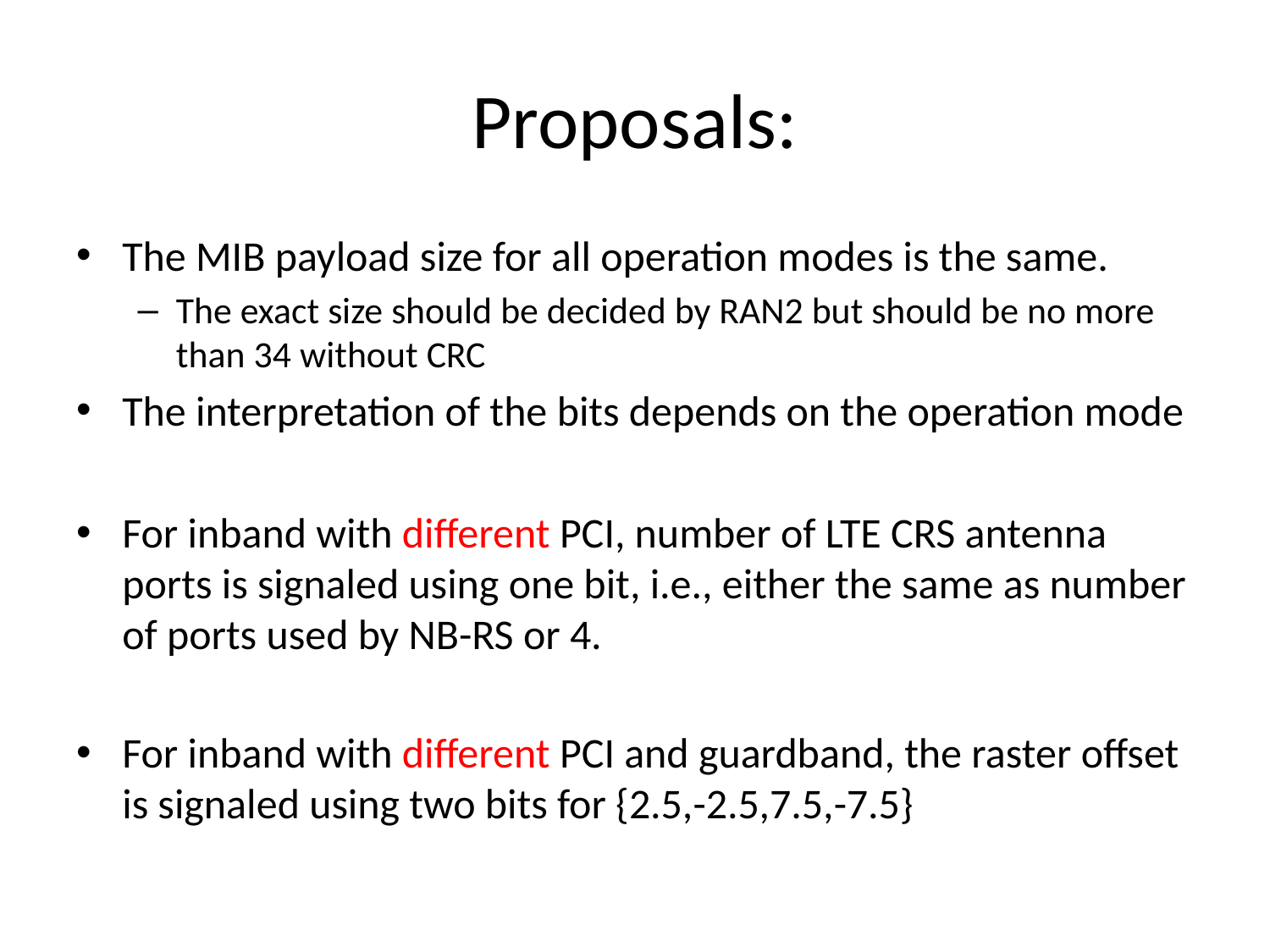

# Proposals:
The MIB payload size for all operation modes is the same.
The exact size should be decided by RAN2 but should be no more than 34 without CRC
The interpretation of the bits depends on the operation mode

For inband with different PCI, number of LTE CRS antenna ports is signaled using one bit, i.e., either the same as number of ports used by NB-RS or 4.

For inband with different PCI and guardband, the raster offset is signaled using two bits for {2.5,-2.5,7.5,-7.5}